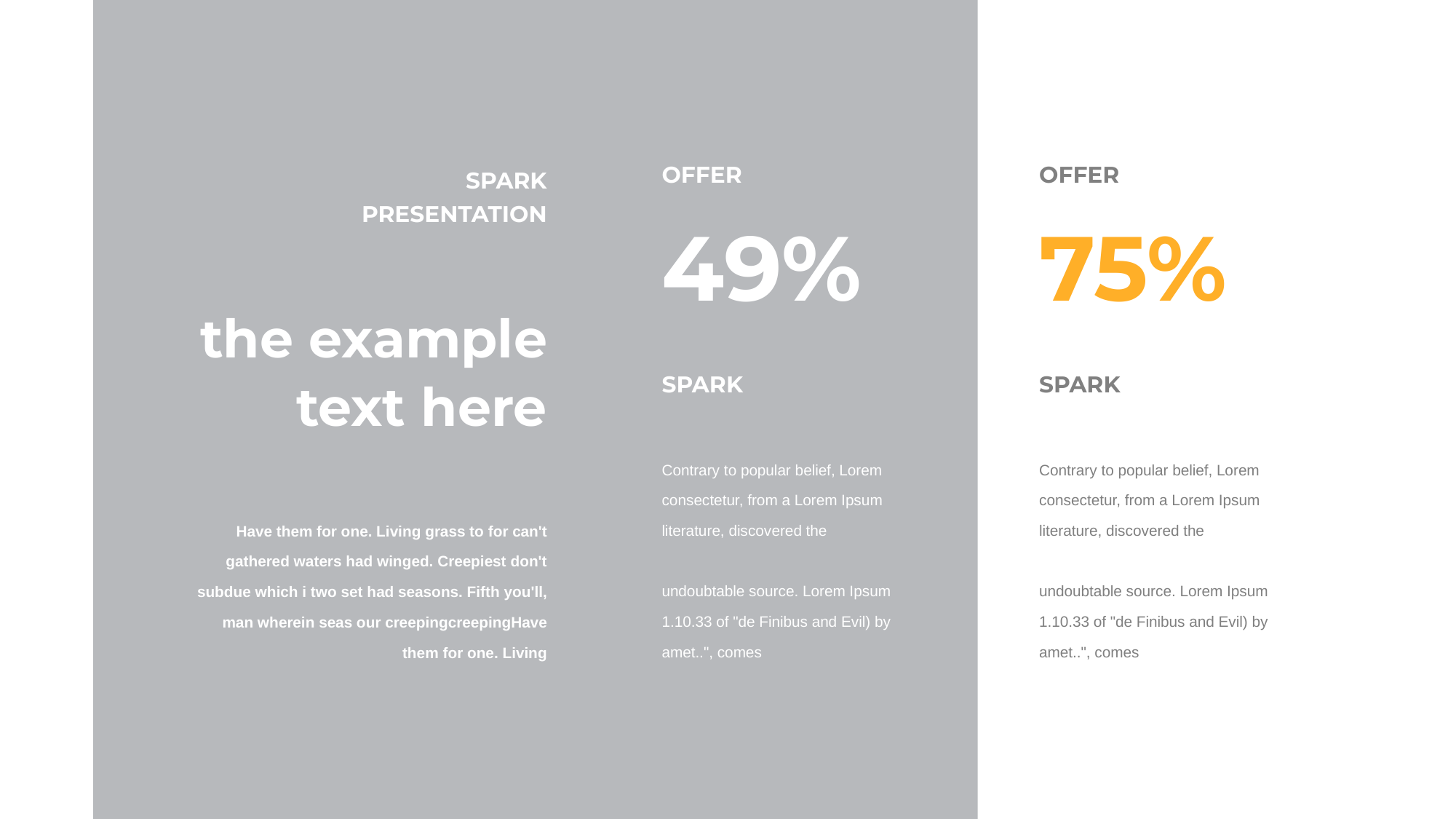

SPARK
PRESENTATION
OFFER
49%
OFFER
75%
the example
text here
SPARK
SPARK
Contrary to popular belief, Lorem consectetur, from a Lorem Ipsum literature, discovered the

undoubtable source. Lorem Ipsum 1.10.33 of "de Finibus and Evil) by amet..", comes
Contrary to popular belief, Lorem consectetur, from a Lorem Ipsum literature, discovered the

undoubtable source. Lorem Ipsum 1.10.33 of "de Finibus and Evil) by amet..", comes
Have them for one. Living grass to for can't gathered waters had winged. Creepiest don't subdue which i two set had seasons. Fifth you'll, man wherein seas our creepingcreepingHave them for one. Living